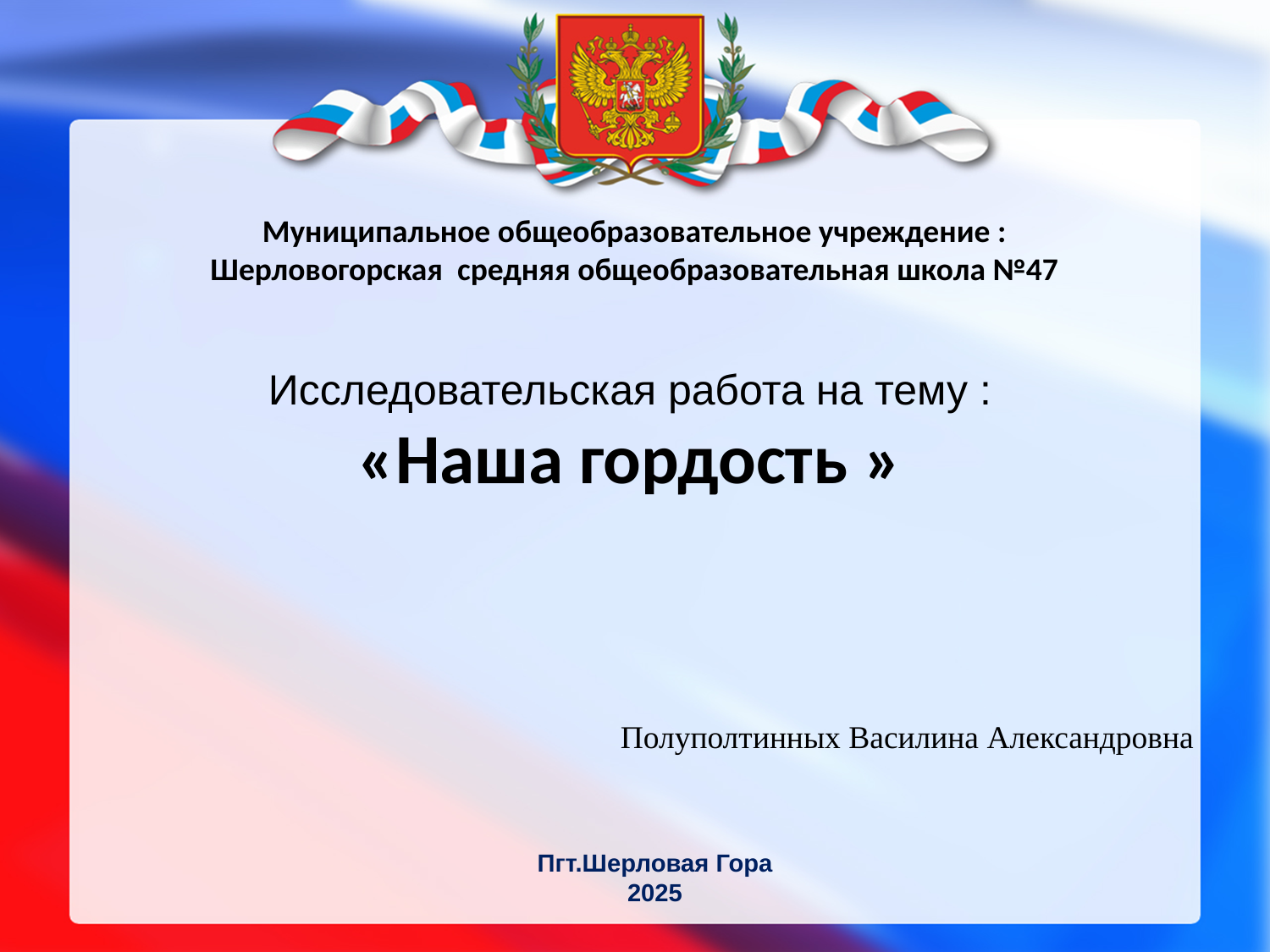

# Муниципальное общеобразовательное учреждение : Шерловогорская  средняя общеобразовательная школа №47
Исследовательская работа на тему :
«Наша гордость »

Полуполтинных Василина Александровна
Пгт.Шерловая Гора 2025